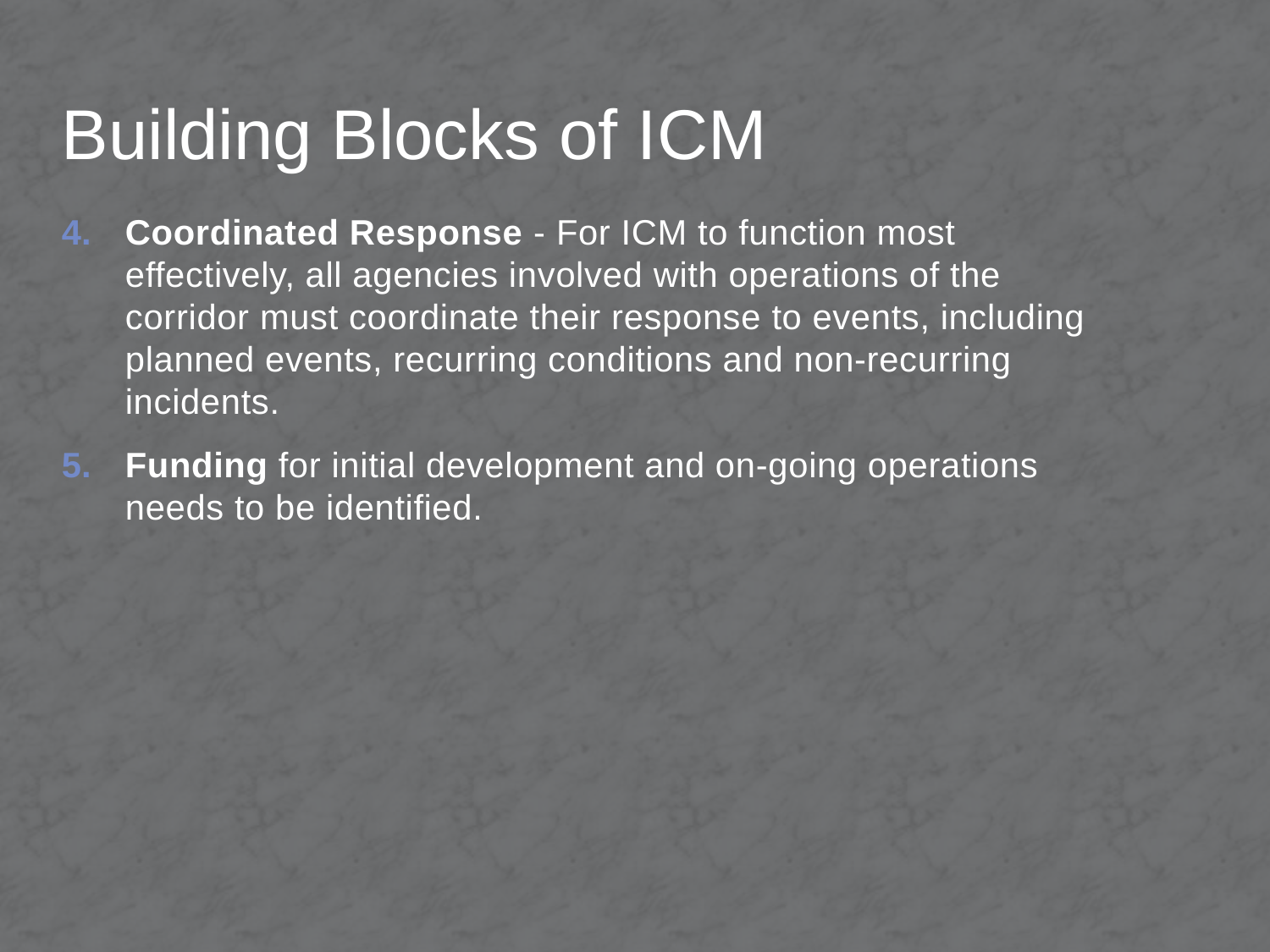

# Building Blocks of ICM
Coordinated Response - For ICM to function most effectively, all agencies involved with operations of the corridor must coordinate their response to events, including planned events, recurring conditions and non-recurring incidents.
Funding for initial development and on-going operations needs to be identified.